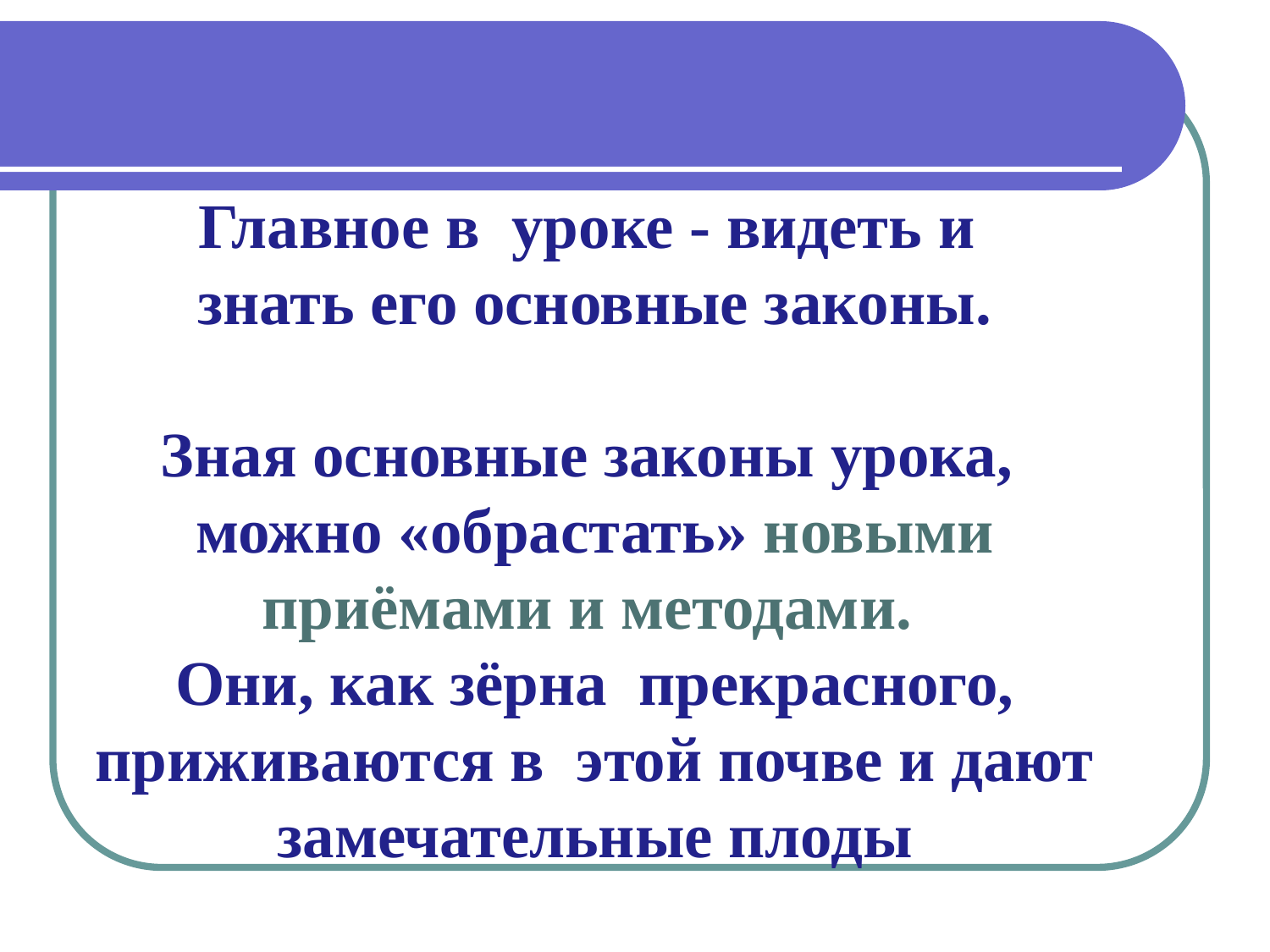

# Главное в  уроке - видеть и знать его основные законы. Зная основные законы урока,  можно «обрастать» новыми приёмами и методами. Они, как зёрна  прекрасного, приживаются в  этой почве и дают замечательные плоды